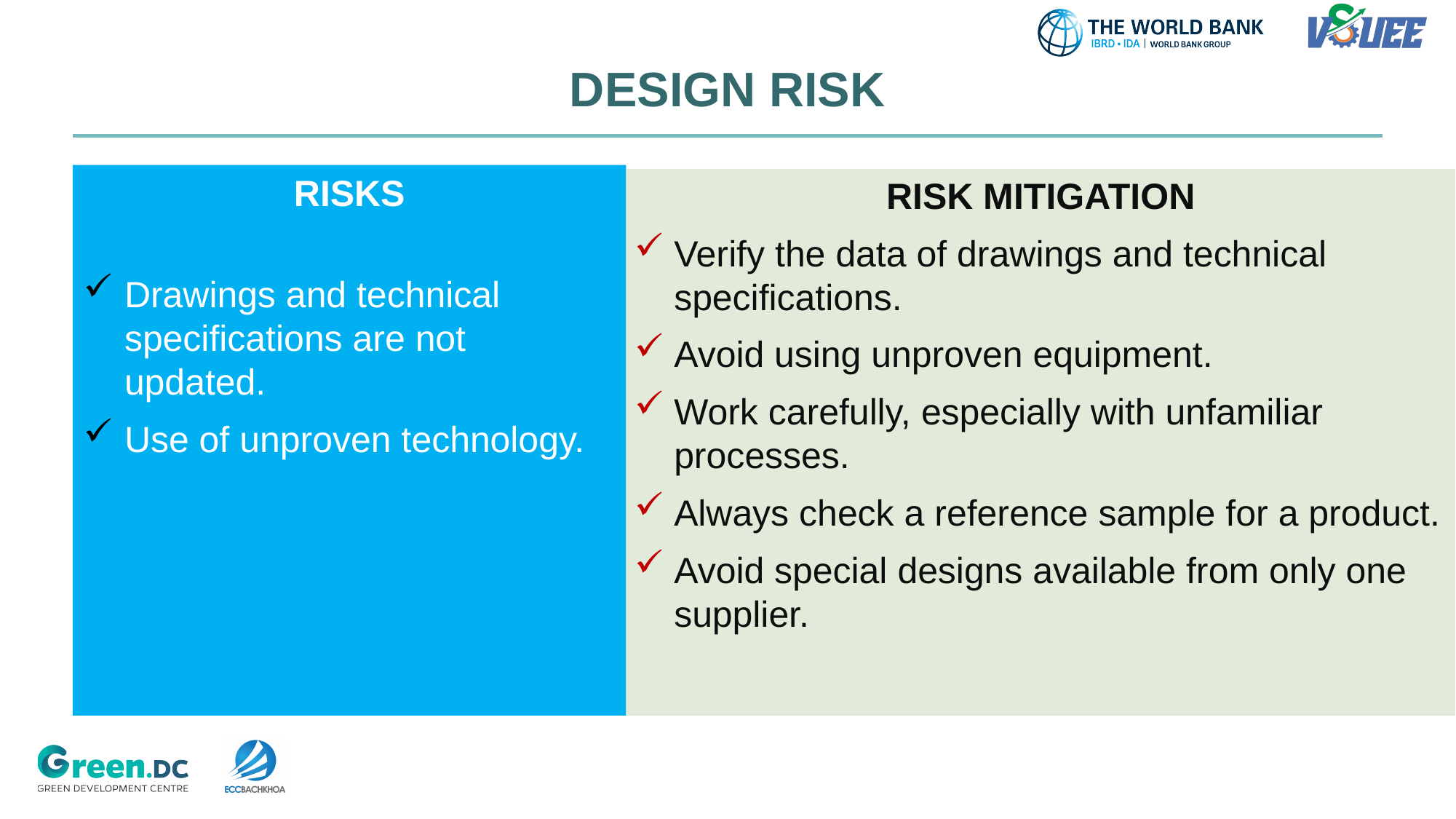

DESIGN RISK
RISKS

Drawings and technical specifications are not updated.
Use of unproven technology.
RISK MITIGATION
Verify the data of drawings and technical specifications.
Avoid using unproven equipment.
Work carefully, especially with unfamiliar processes.
Always check a reference sample for a product.
Avoid special designs available from only one supplier.